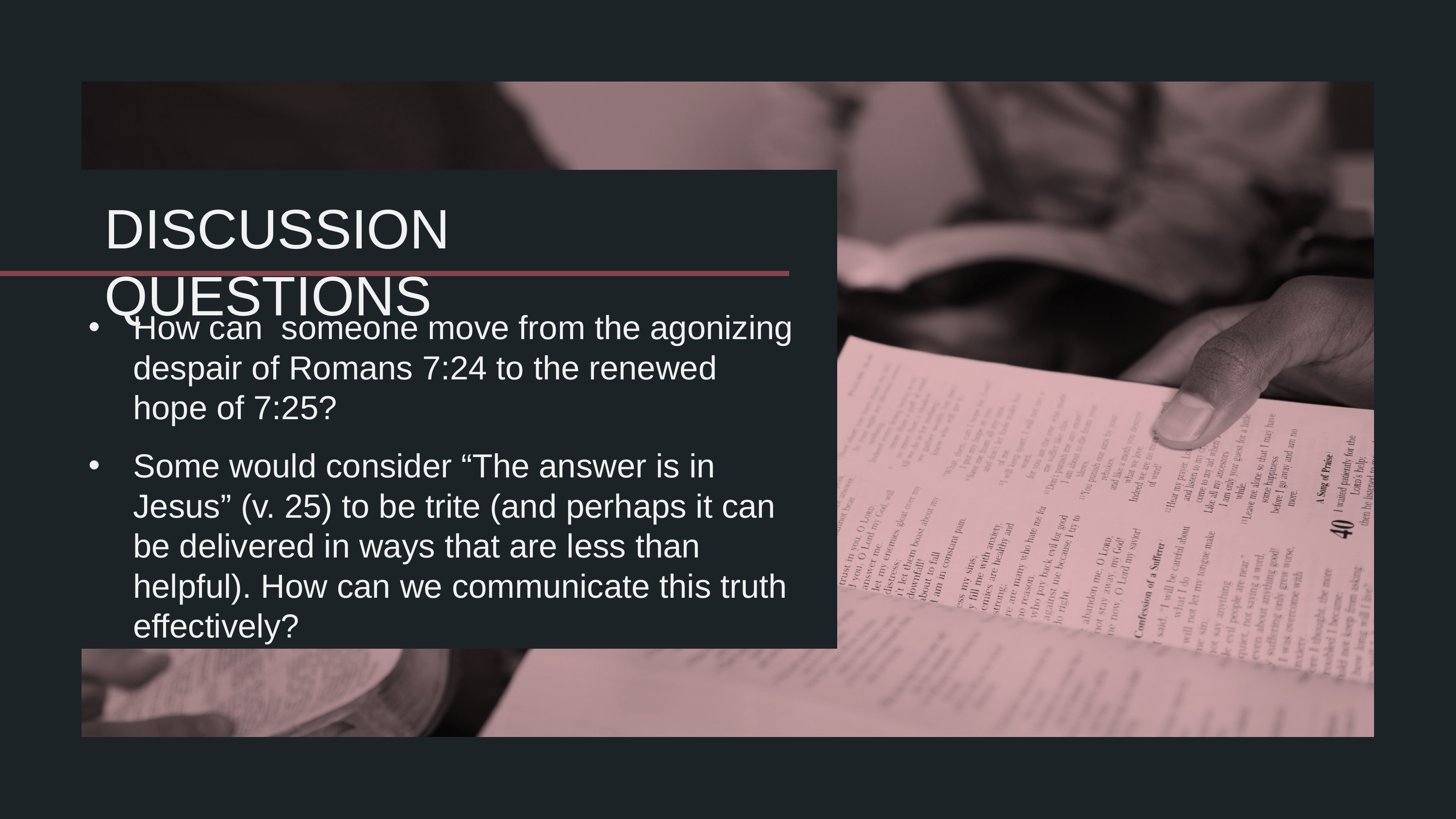

How can  someone move from the agonizing despair of Romans 7:24 to the renewed hope of 7:25?
Some would consider “The answer is in Jesus” (v. 25) to be trite (and perhaps it can be delivered in ways that are less than helpful). How can we communicate this truth effectively?